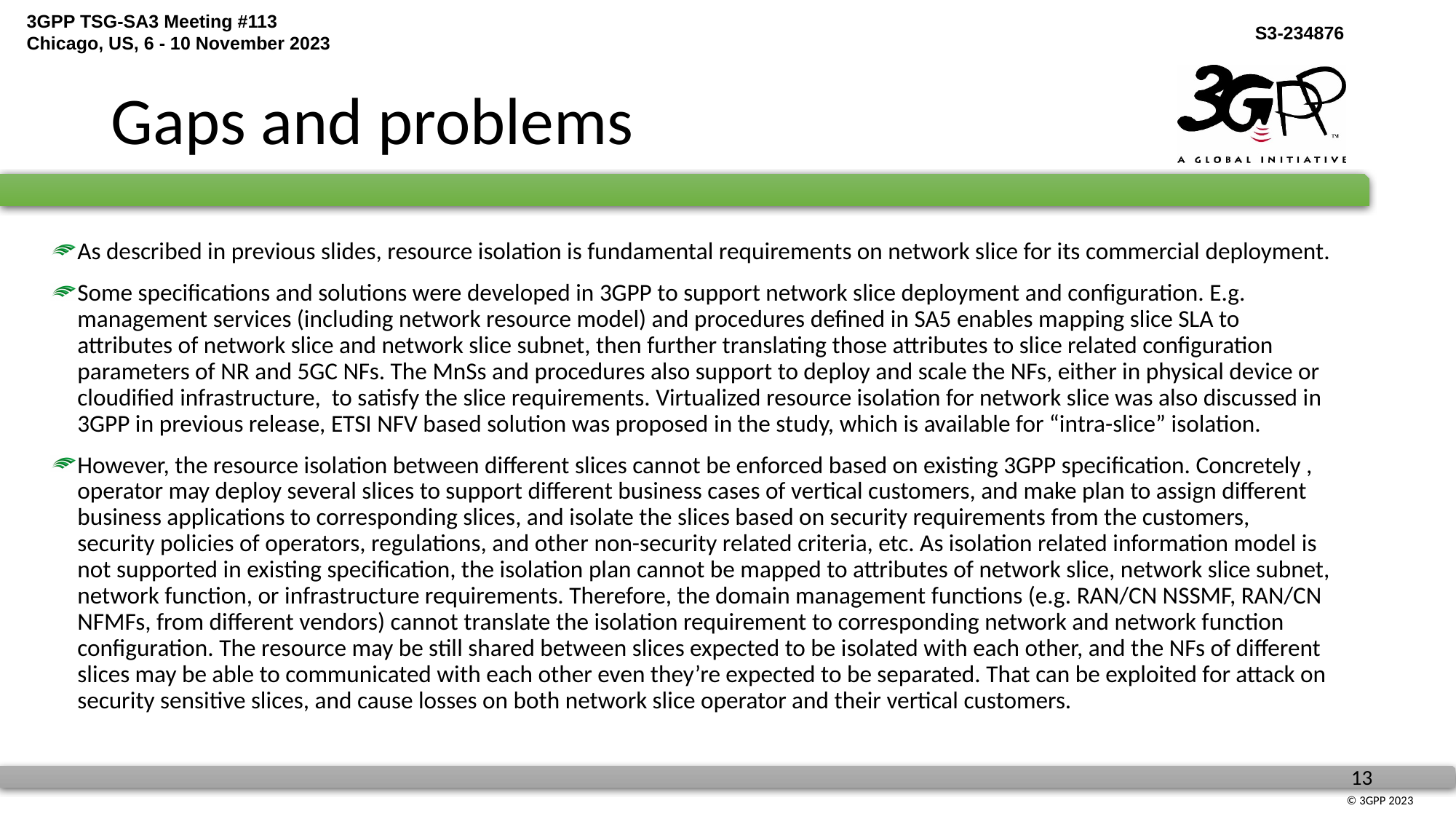

# Gaps and problems
As described in previous slides, resource isolation is fundamental requirements on network slice for its commercial deployment.
Some specifications and solutions were developed in 3GPP to support network slice deployment and configuration. E.g. management services (including network resource model) and procedures defined in SA5 enables mapping slice SLA to attributes of network slice and network slice subnet, then further translating those attributes to slice related configuration parameters of NR and 5GC NFs. The MnSs and procedures also support to deploy and scale the NFs, either in physical device or cloudified infrastructure,  to satisfy the slice requirements. Virtualized resource isolation for network slice was also discussed in 3GPP in previous release, ETSI NFV based solution was proposed in the study, which is available for “intra-slice” isolation.
However, the resource isolation between different slices cannot be enforced based on existing 3GPP specification. Concretely , operator may deploy several slices to support different business cases of vertical customers, and make plan to assign different business applications to corresponding slices, and isolate the slices based on security requirements from the customers, security policies of operators, regulations, and other non-security related criteria, etc. As isolation related information model is not supported in existing specification, the isolation plan cannot be mapped to attributes of network slice, network slice subnet, network function, or infrastructure requirements. Therefore, the domain management functions (e.g. RAN/CN NSSMF, RAN/CN NFMFs, from different vendors) cannot translate the isolation requirement to corresponding network and network function configuration. The resource may be still shared between slices expected to be isolated with each other, and the NFs of different slices may be able to communicated with each other even they’re expected to be separated. That can be exploited for attack on security sensitive slices, and cause losses on both network slice operator and their vertical customers.